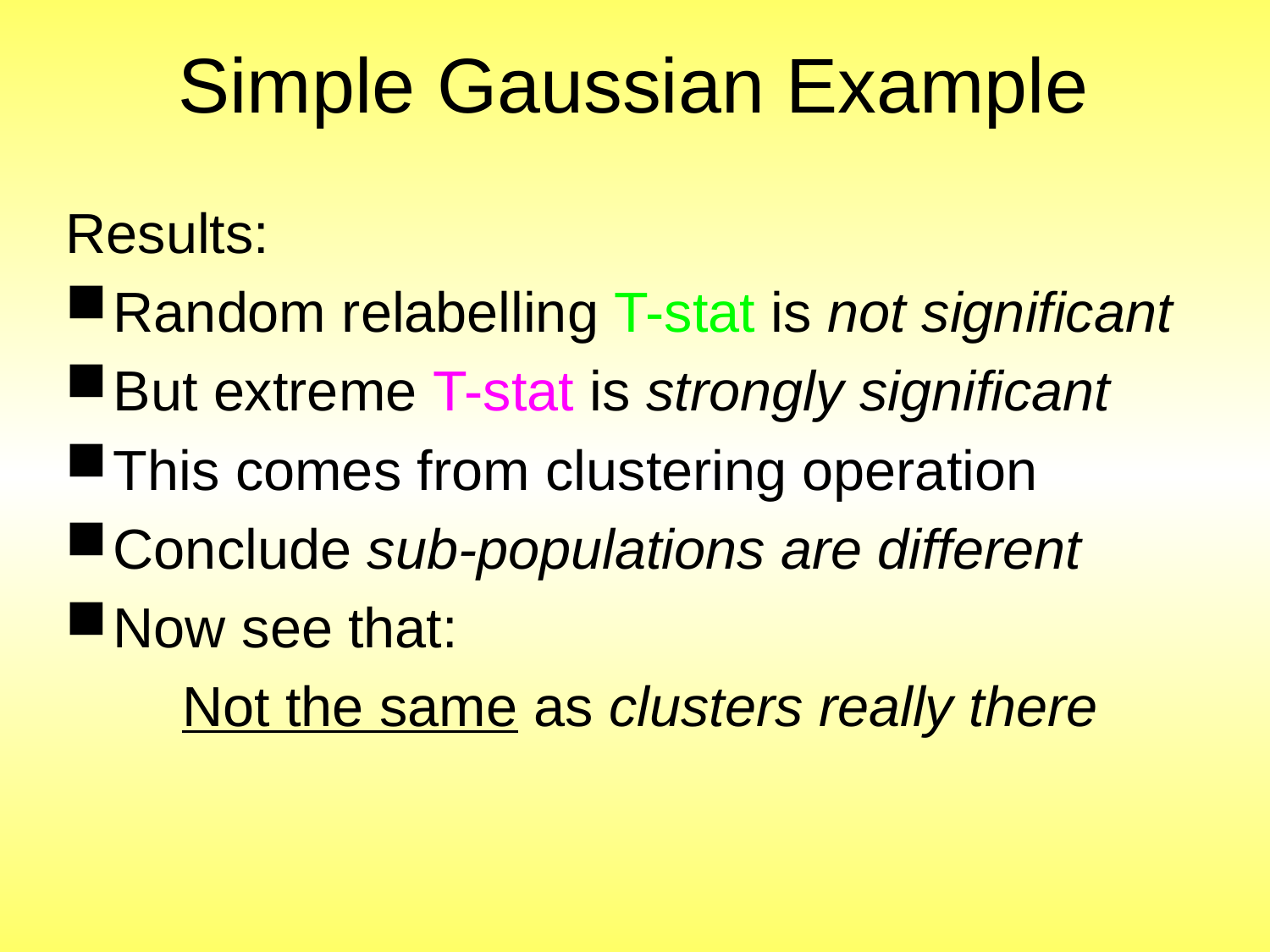

# Simple Gaussian Example
Results:
Random relabelling T-stat is not significant
But extreme T-stat is strongly significant
This comes from clustering operation
Conclude sub-populations are different
Now see that:
Not the same as clusters really there